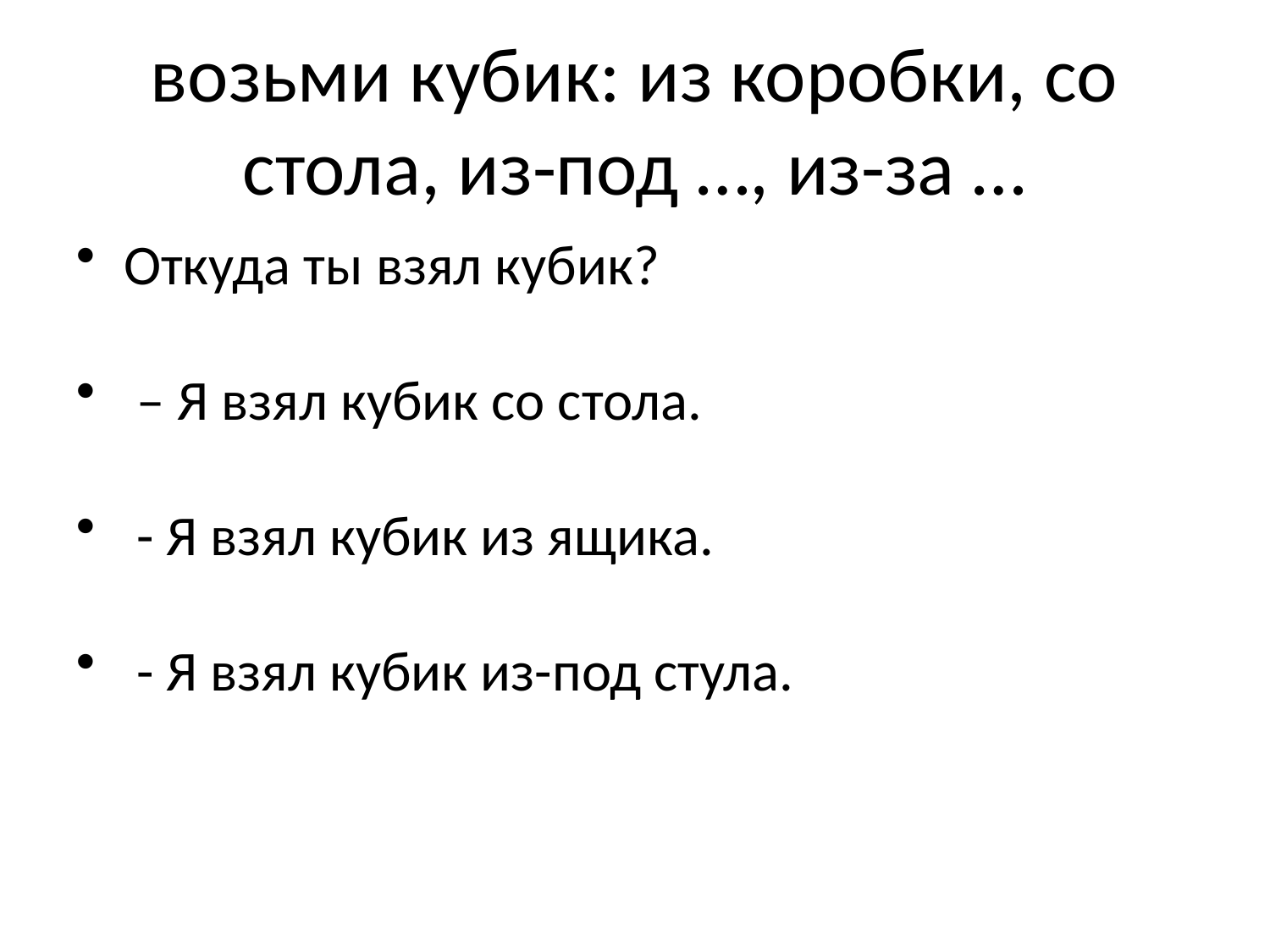

# возьми кубик: из коробки, со стола, из-под …, из-за …
Откуда ты взял кубик?

 – Я взял кубик со стола.

 - Я взял кубик из ящика.

 - Я взял кубик из-под стула.